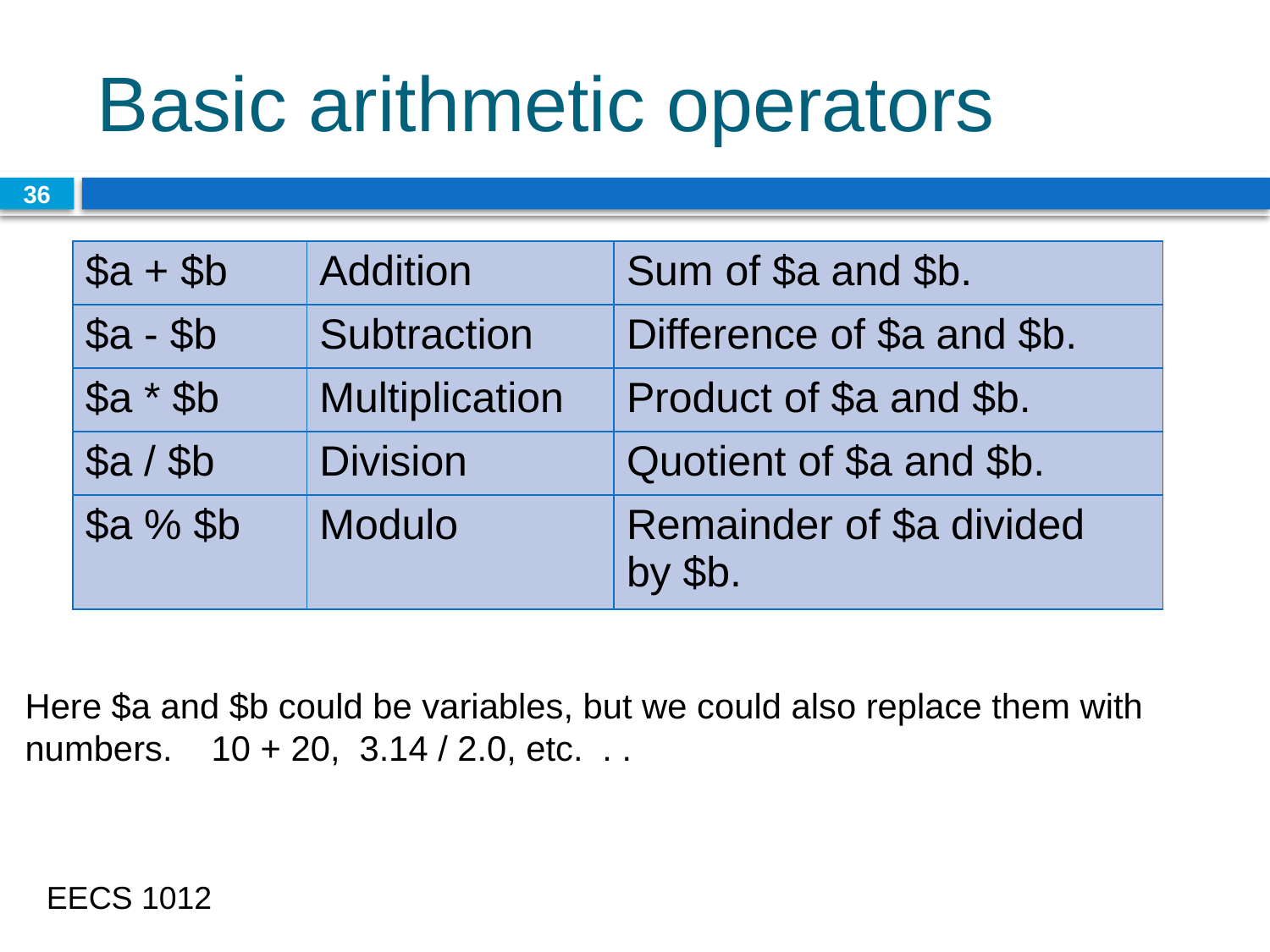

# Basic arithmetic operators
36
| $a + $b | Addition | Sum of $a and $b. |
| --- | --- | --- |
| $a - $b | Subtraction | Difference of $a and $b. |
| $a \* $b | Multiplication | Product of $a and $b. |
| $a / $b | Division | Quotient of $a and $b. |
| $a % $b | Modulo | Remainder of $a divided by $b. |
Here $a and $b could be variables, but we could also replace them with
numbers.    10 + 20,  3.14 / 2.0, etc.  . .
CS
EECS 1012